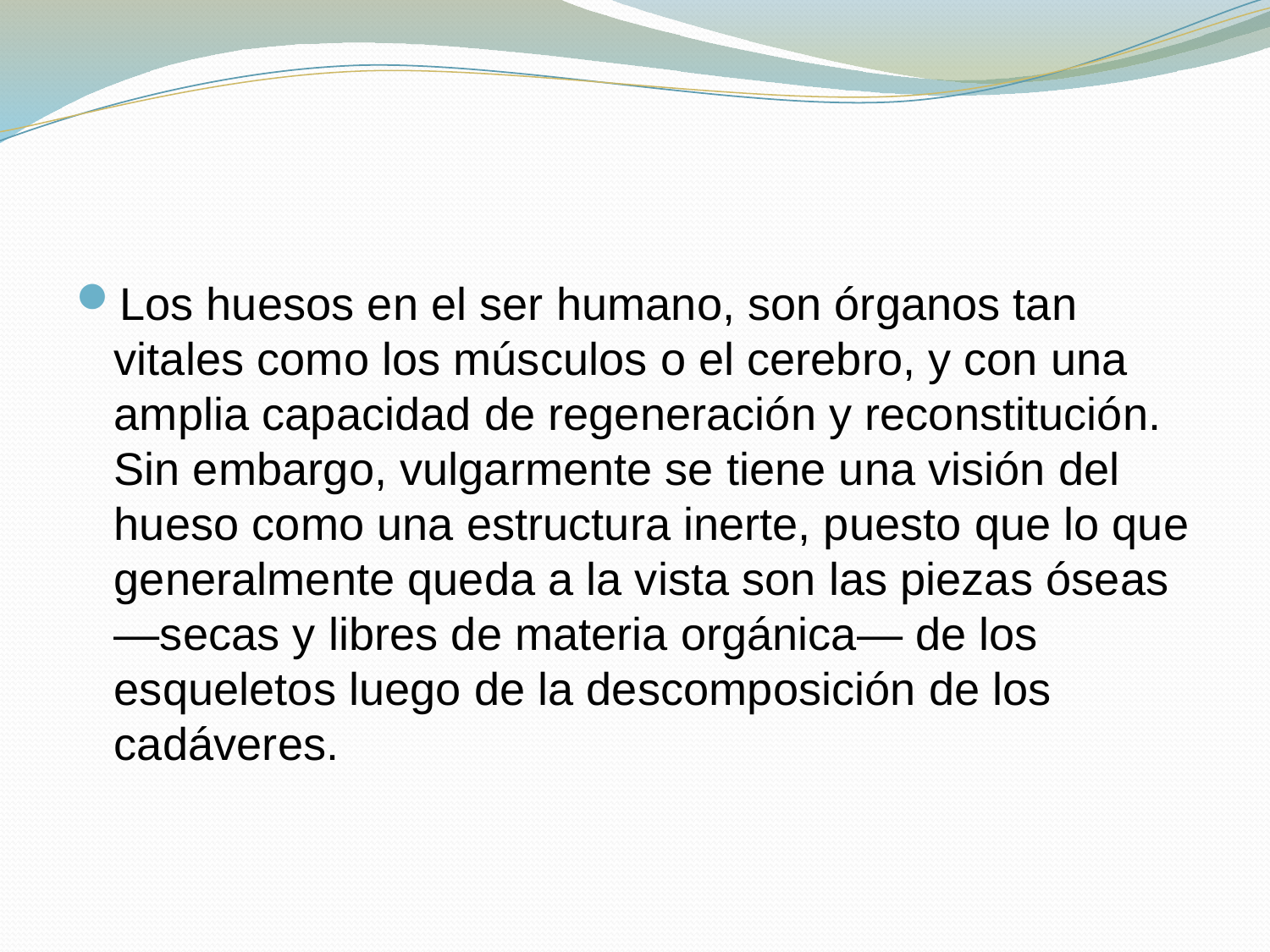

#
Los huesos en el ser humano, son órganos tan vitales como los músculos o el cerebro, y con una amplia capacidad de regeneración y reconstitución. Sin embargo, vulgarmente se tiene una visión del hueso como una estructura inerte, puesto que lo que generalmente queda a la vista son las piezas óseas —secas y libres de materia orgánica— de los esqueletos luego de la descomposición de los cadáveres.